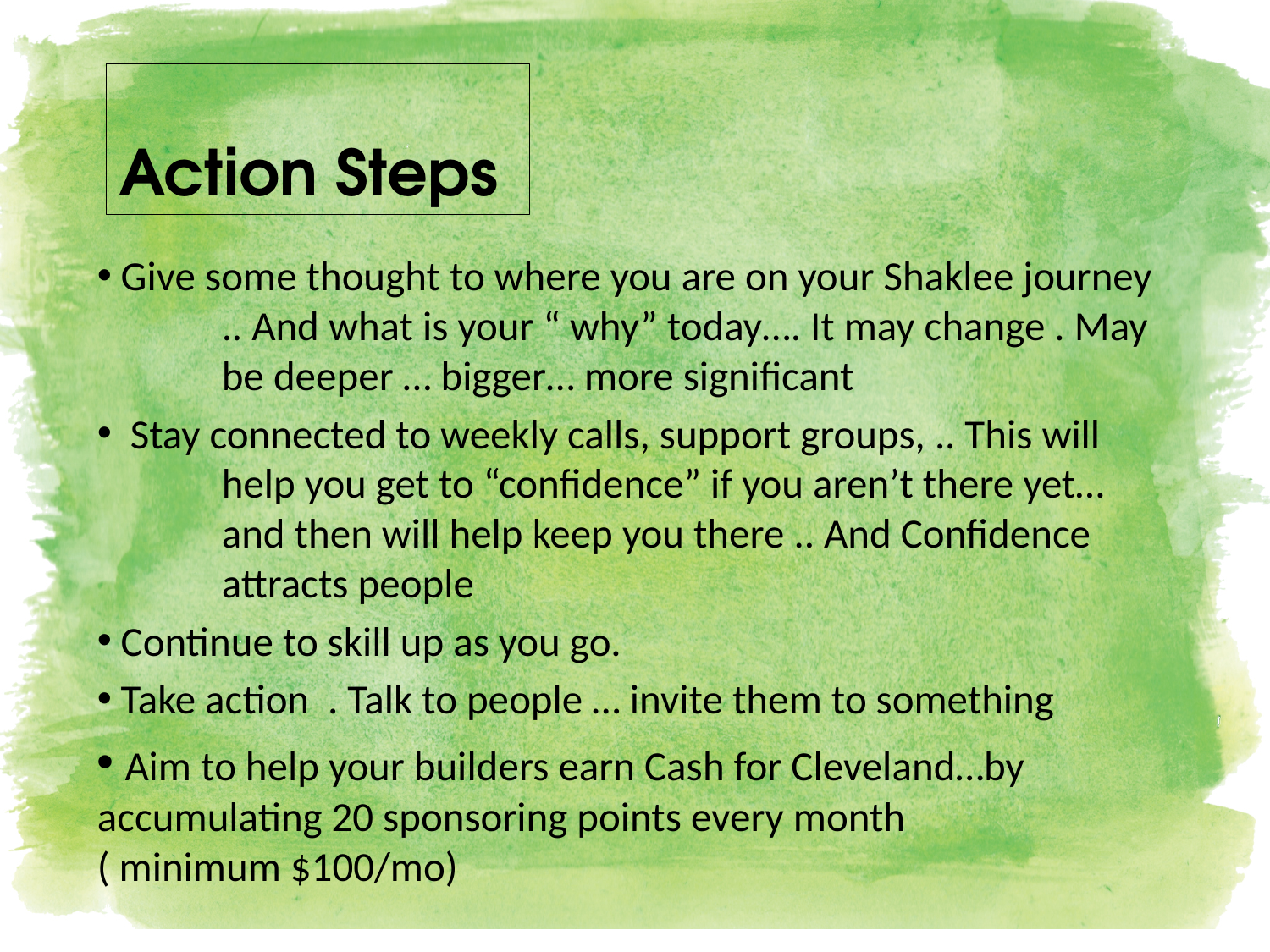

# Action Steps
 Give some thought to where you are on your Shaklee journey 	.. And what is your “ why” today…. It may change . May 	be deeper … bigger… more significant
  Stay connected to weekly calls, support groups, .. This will 	help you get to “confidence” if you aren’t there yet…   	and then will help keep you there .. And Confidence 	attracts people
 Continue to skill up as you go.
 Take action  . Talk to people … invite them to something
 Aim to help your builders earn Cash for Cleveland…by 	accumulating 20 sponsoring points every month             	( minimum $100/mo)